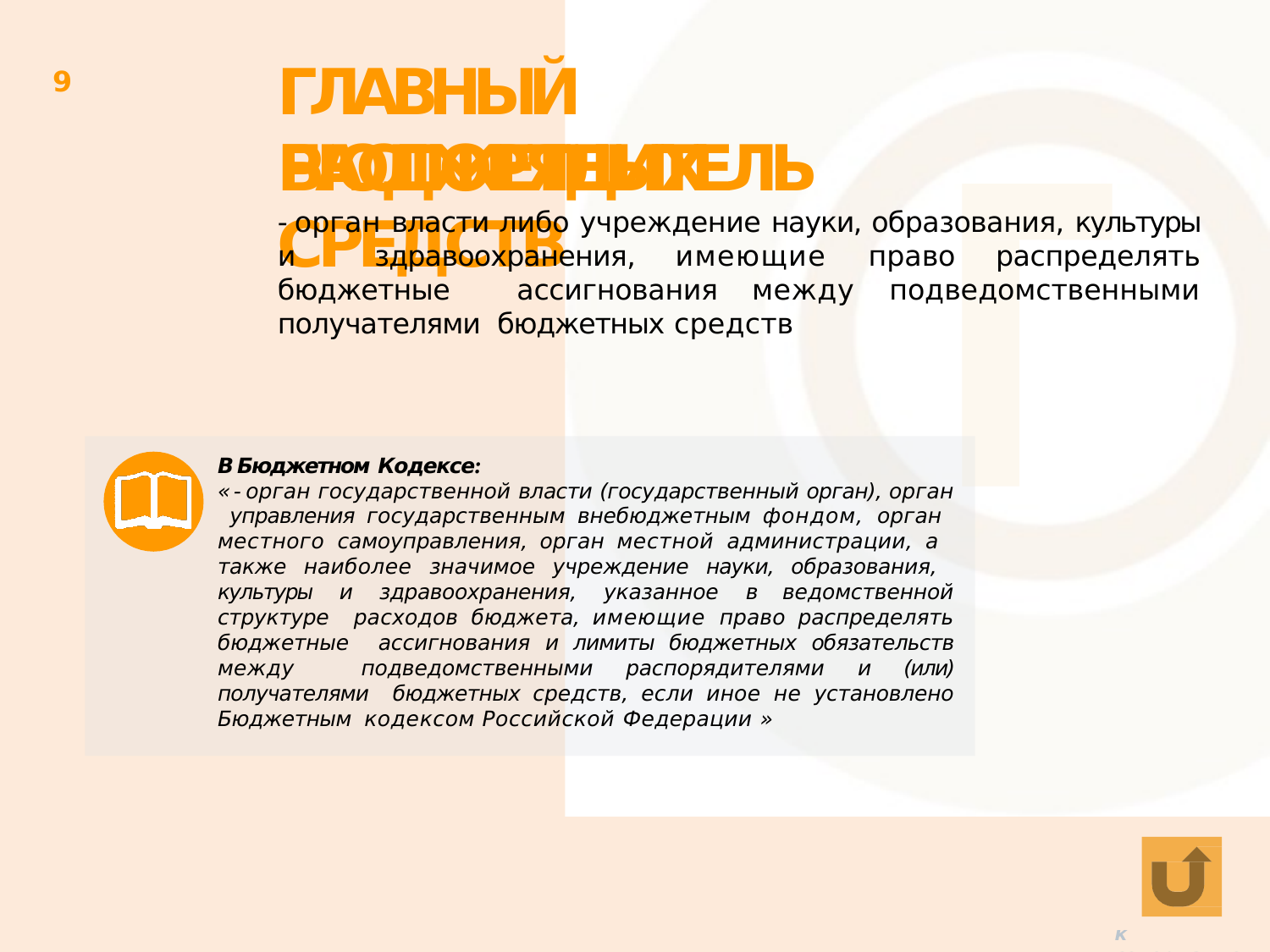

# ГЛАВНЫЙ РАСПОРЯДИТЕЛЬ
9
БЮДЖЕТНЫХ СРЕДСТВ

- орган власти либо учреждение науки, образования, культуры и  здравоохранения, имеющие право распределять бюджетные  ассигнования между подведомственными получателями  бюджетных средств

В Бюджетном Кодексе:
« - орган государственной власти (государственный орган), орган  управления государственным внебюджетным фондом, орган  местного самоуправления, орган местной администрации, а  также наиболее значимое учреждение науки, образования,  культуры и здравоохранения, указанное в ведомственной структуре  расходов бюджета, имеющие право распределять бюджетные  ассигнования и лимиты бюджетных обязательств между  подведомственными распорядителями и (или) получателями  бюджетных средств, если иное не установлено Бюджетным  кодексом Российской Федерации »

к содержанию